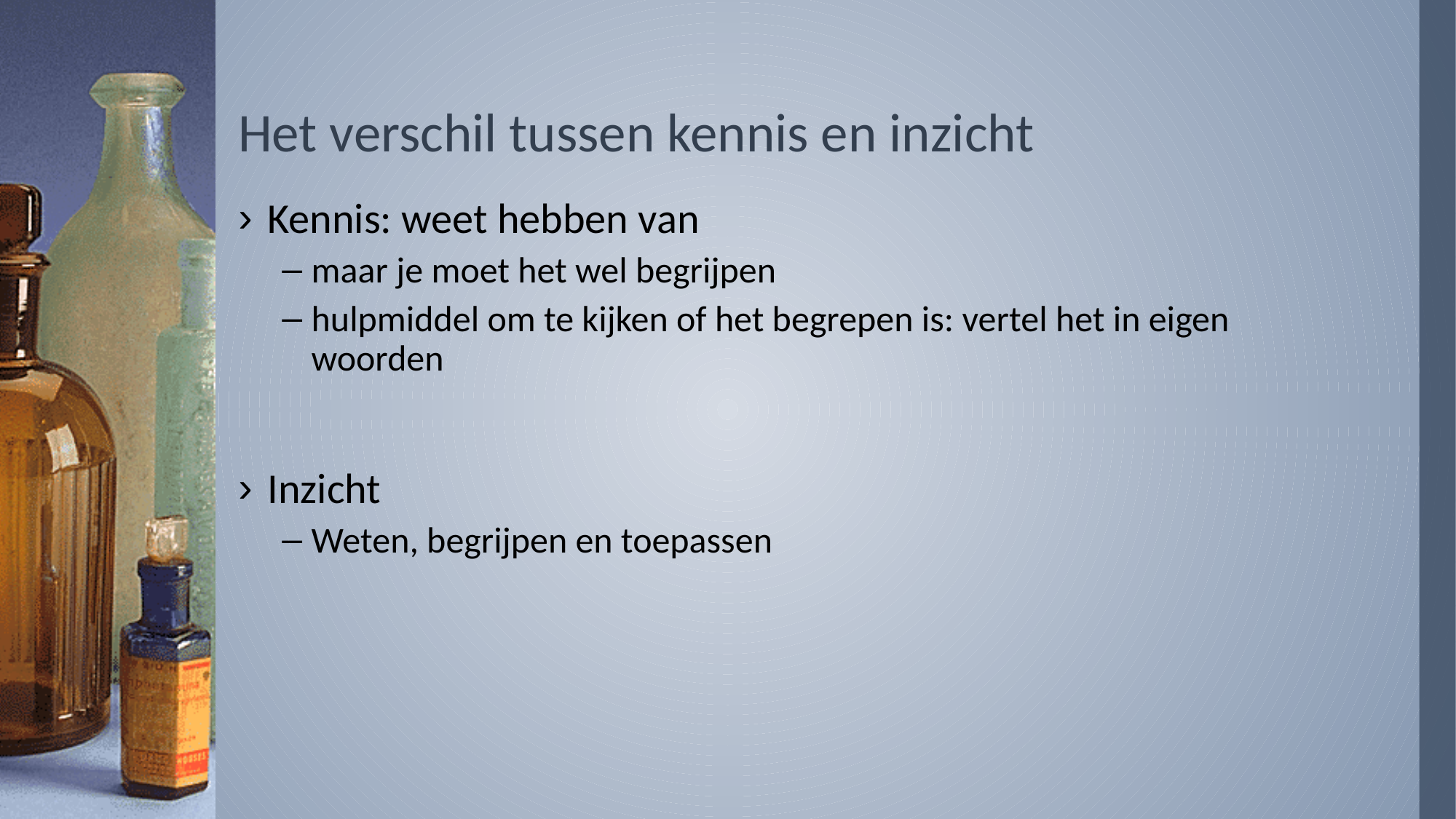

# Het verschil tussen kennis en inzicht
Kennis: weet hebben van
maar je moet het wel begrijpen
hulpmiddel om te kijken of het begrepen is: vertel het in eigen woorden

Inzicht
Weten, begrijpen en toepassen